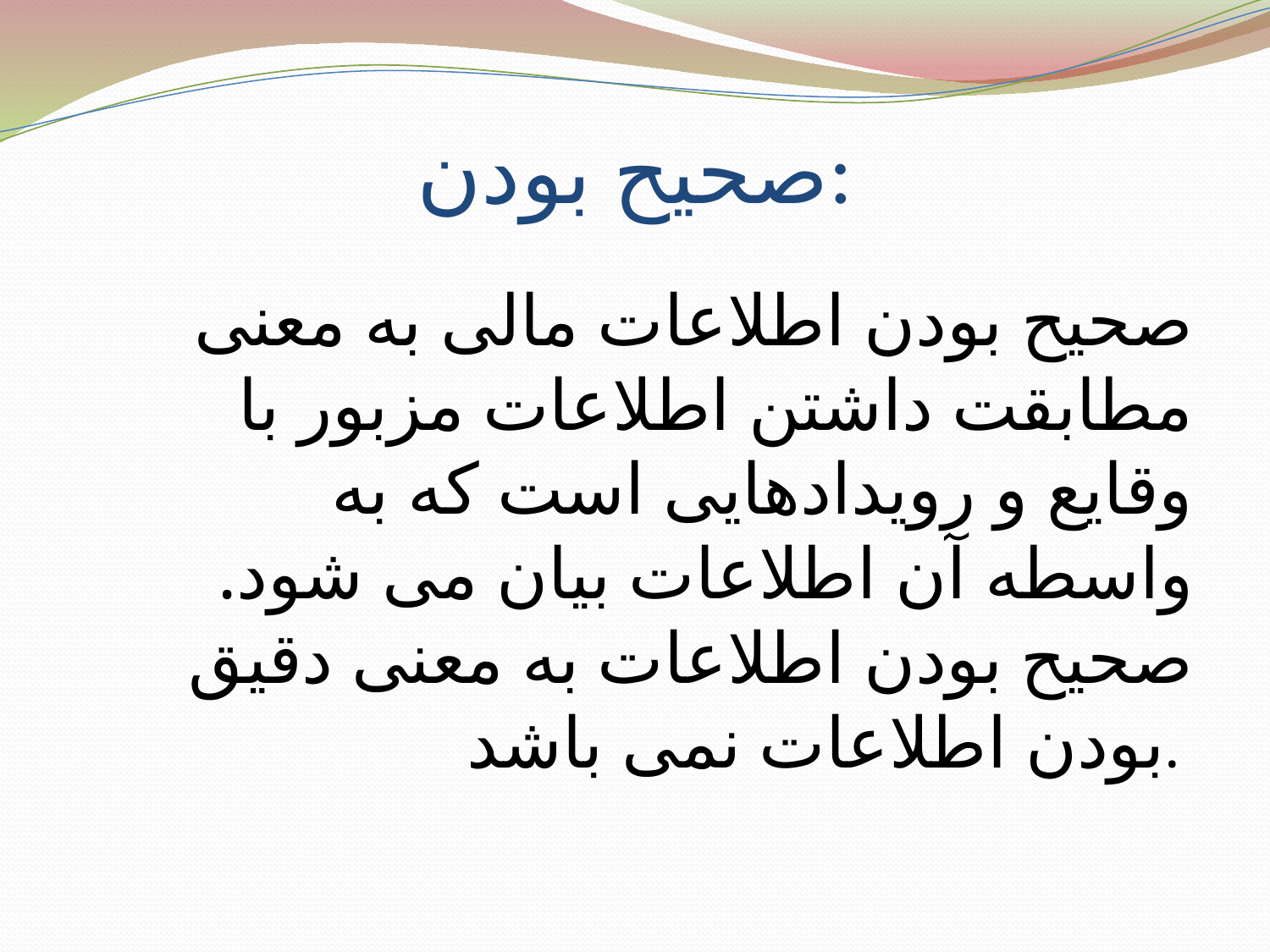

# صحیح بودن:
صحیح بودن اطلاعات مالی به معنی مطابقت داشتن اطلاعات مزبور با وقایع و رویدادهایی است که به واسطه آن اطلاعات بیان می شود. صحیح بودن اطلاعات به معنی دقیق بودن اطلاعات نمی باشد.